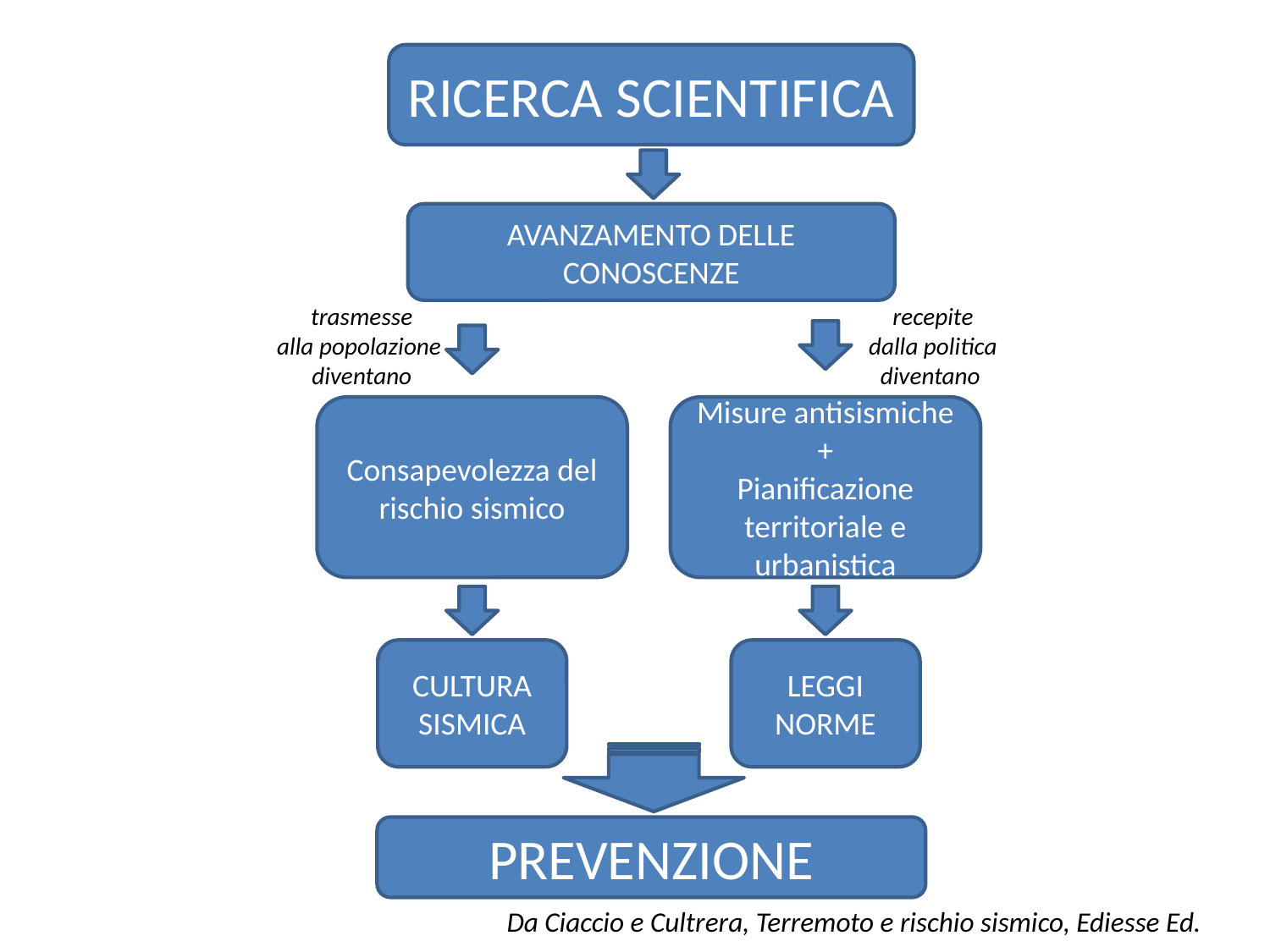

RICERCA SCIENTIFICA

AVANZAMENTO DELLE CONOSCENZE
trasmesse
alla popolazione
diventano
recepite
dalla politica
diventano

Consapevolezza del rischio sismico
Misure antisismiche
+
Pianificazione territoriale e urbanistica

CULTURA SISMICA
LEGGI
NORME

PREVENZIONE
Da Ciaccio e Cultrera, Terremoto e rischio sismico, Ediesse Ed.